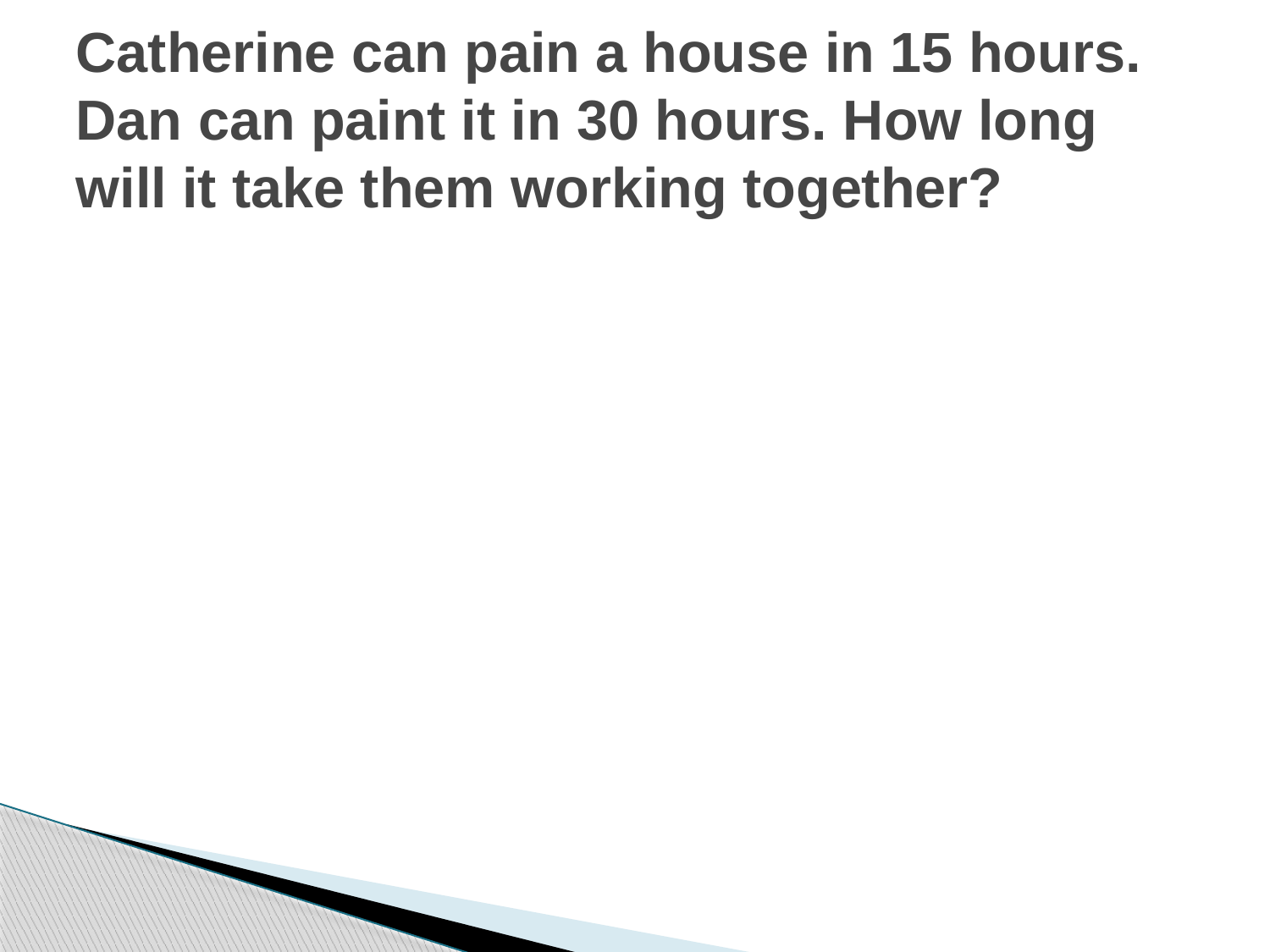

# Catherine can pain a house in 15 hours. Dan can paint it in 30 hours. How long will it take them working together?